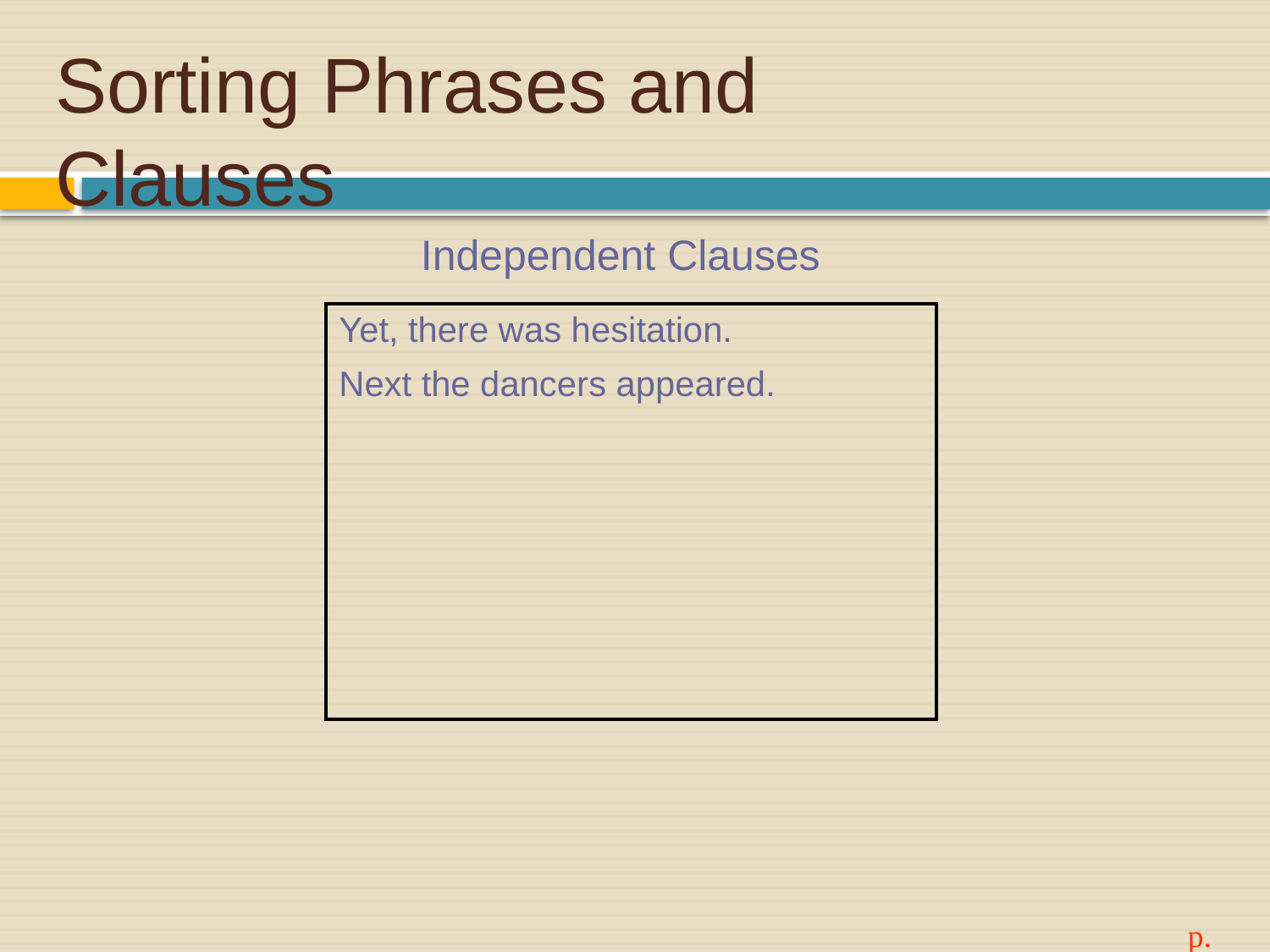

# Sorting Phrases and Clauses
Independent Clauses
| Yet, there was hesitation. Next the dancers appeared. |
| --- |
p. 115